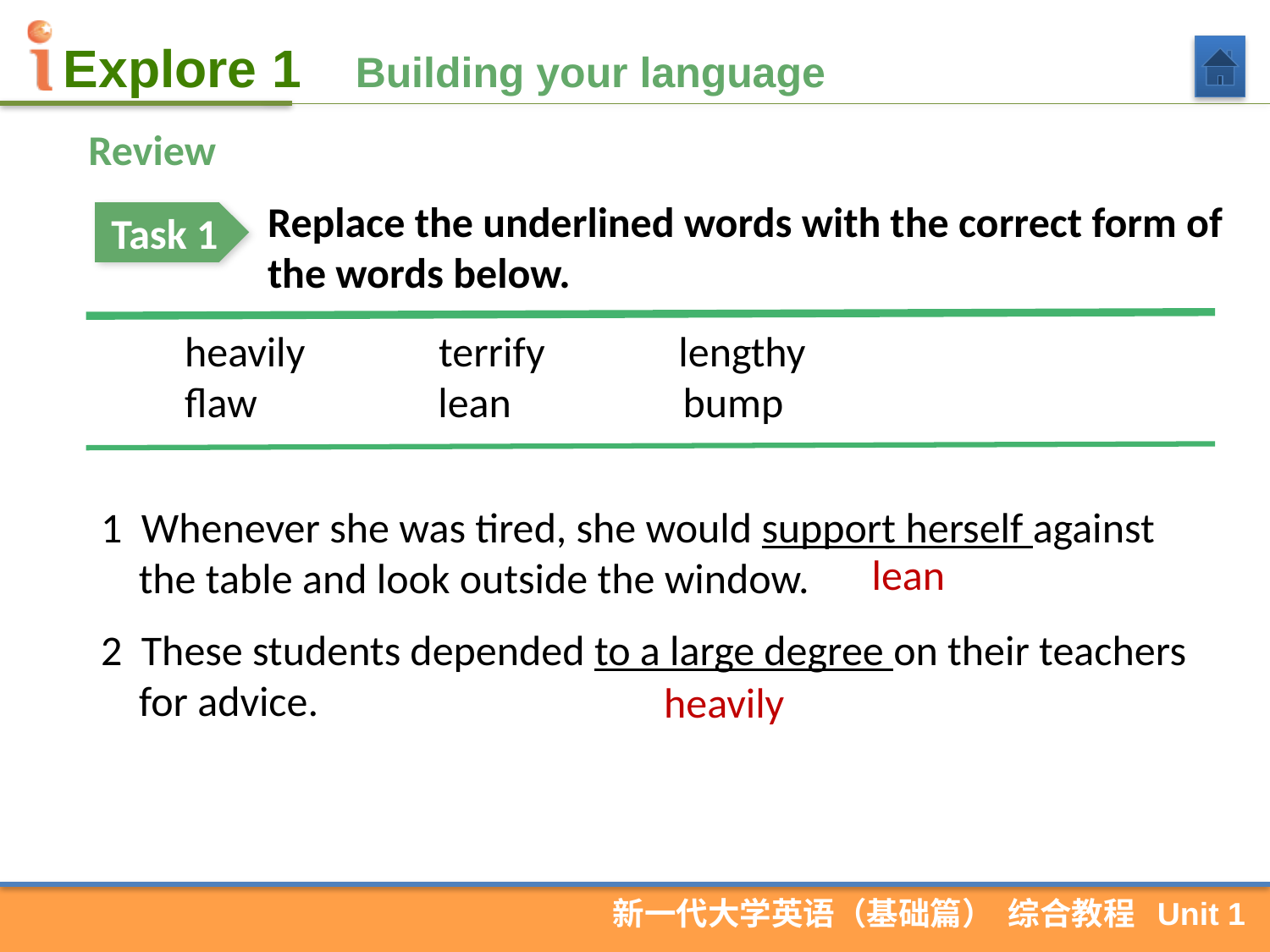

Building your language
Review
Replace the underlined words with the correct form of the words below.
Task 1
heavily              terrify              lengthy
flaw                   lean                  bump
1  Whenever she was tired, she would support herself against the table and look outside the window.
2  These students depended to a large degree on their teachers for advice.
lean
heavily